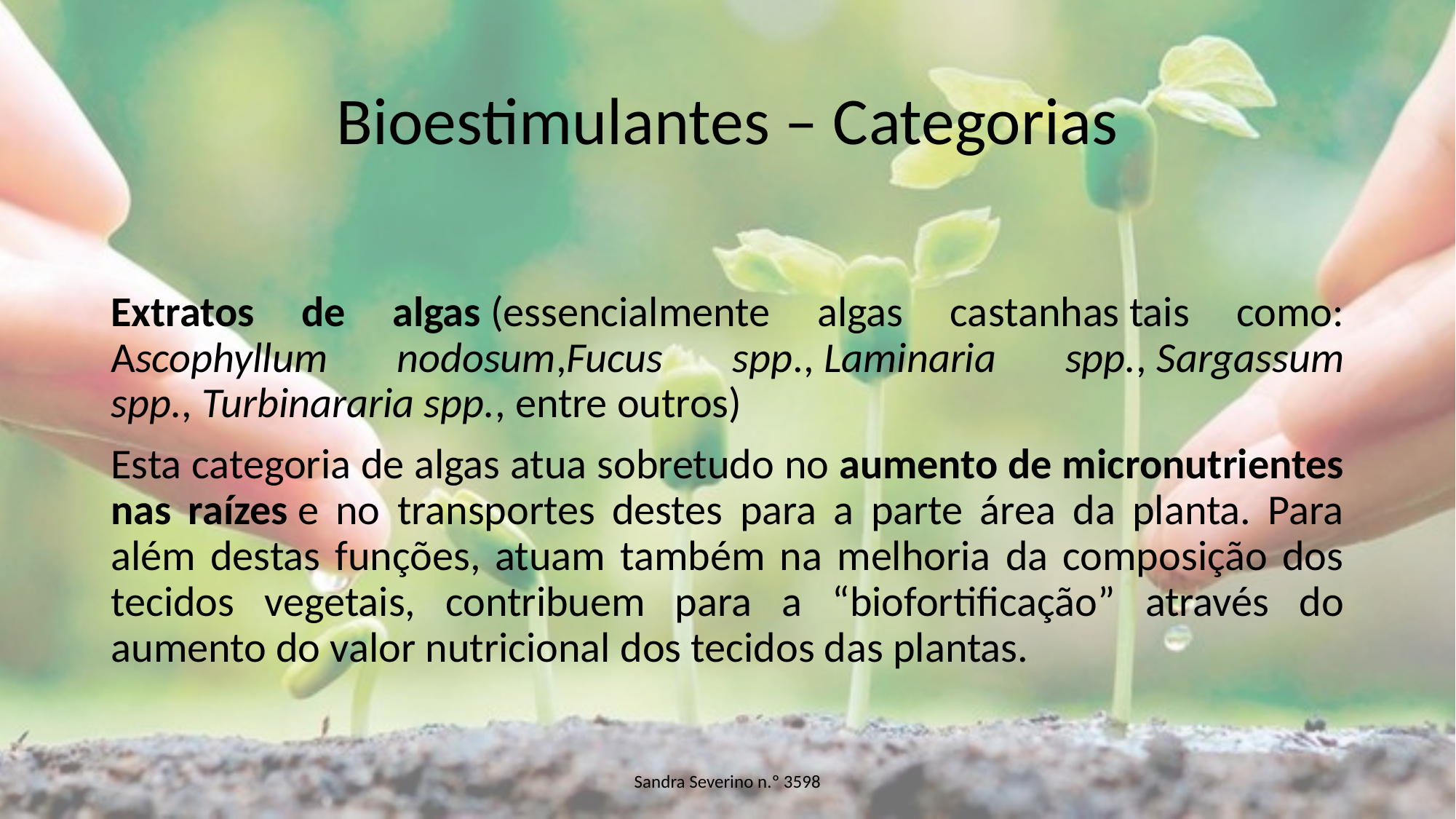

# Bioestimulantes – Categorias

Extratos de algas (essencialmente algas castanhas tais como: Ascophyllum nodosum,Fucus spp., Laminaria spp., Sargassum spp., Turbinararia spp., entre outros)
Esta categoria de algas atua sobretudo no aumento de micronutrientes nas raízes e no transportes destes para a parte área da planta. Para além destas funções, atuam também na melhoria da composição dos tecidos vegetais, contribuem para a “biofortificação” através do aumento do valor nutricional dos tecidos das plantas.

Sandra Severino n.º 3598